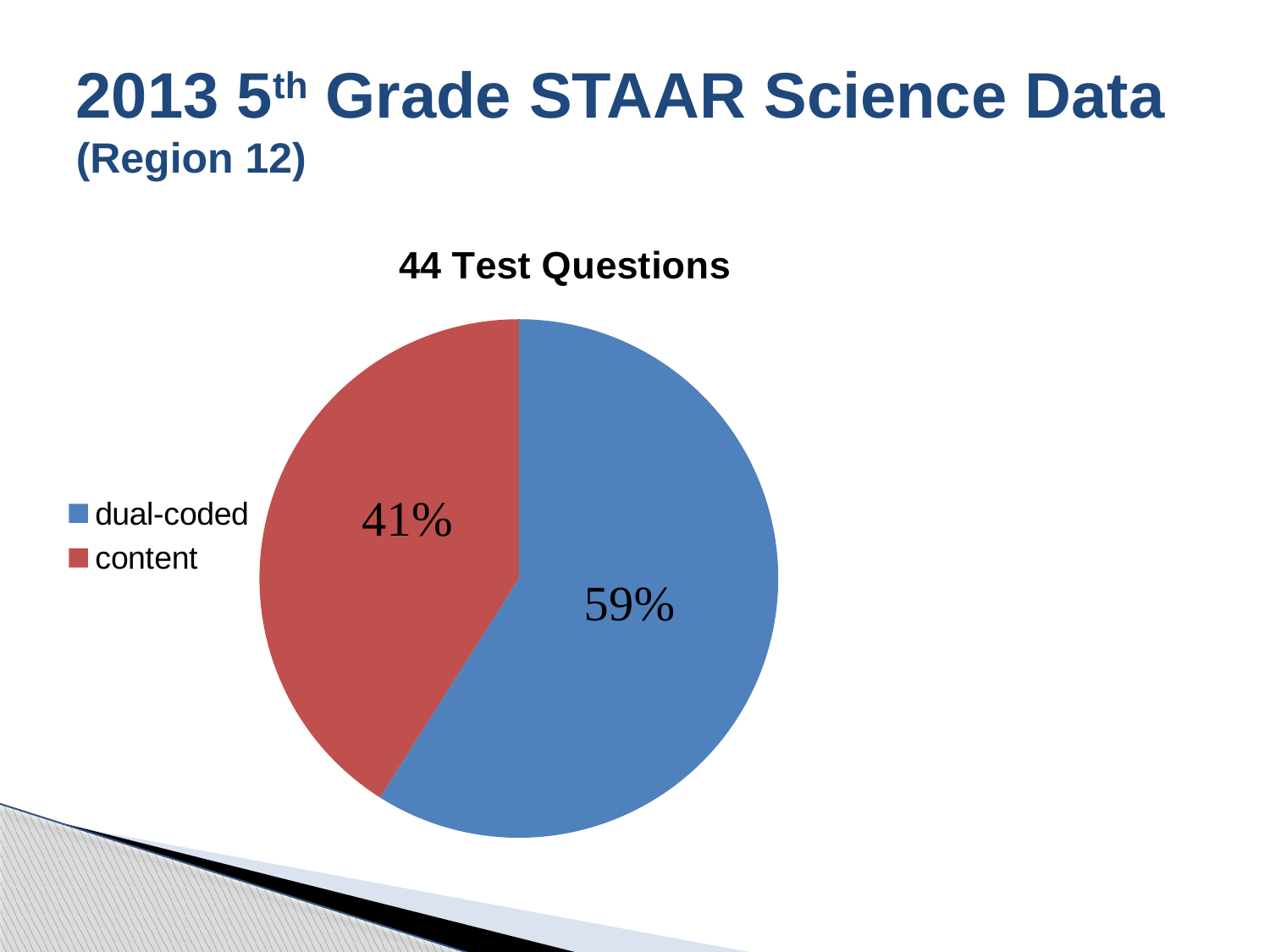

# 2013 5th Grade STAAR Science Data (Region 12)

### Chart: 44 Test Questions

| Category | Sales |
|---|---|
| dual-coded | 59.0 |
| content | 41.0 |